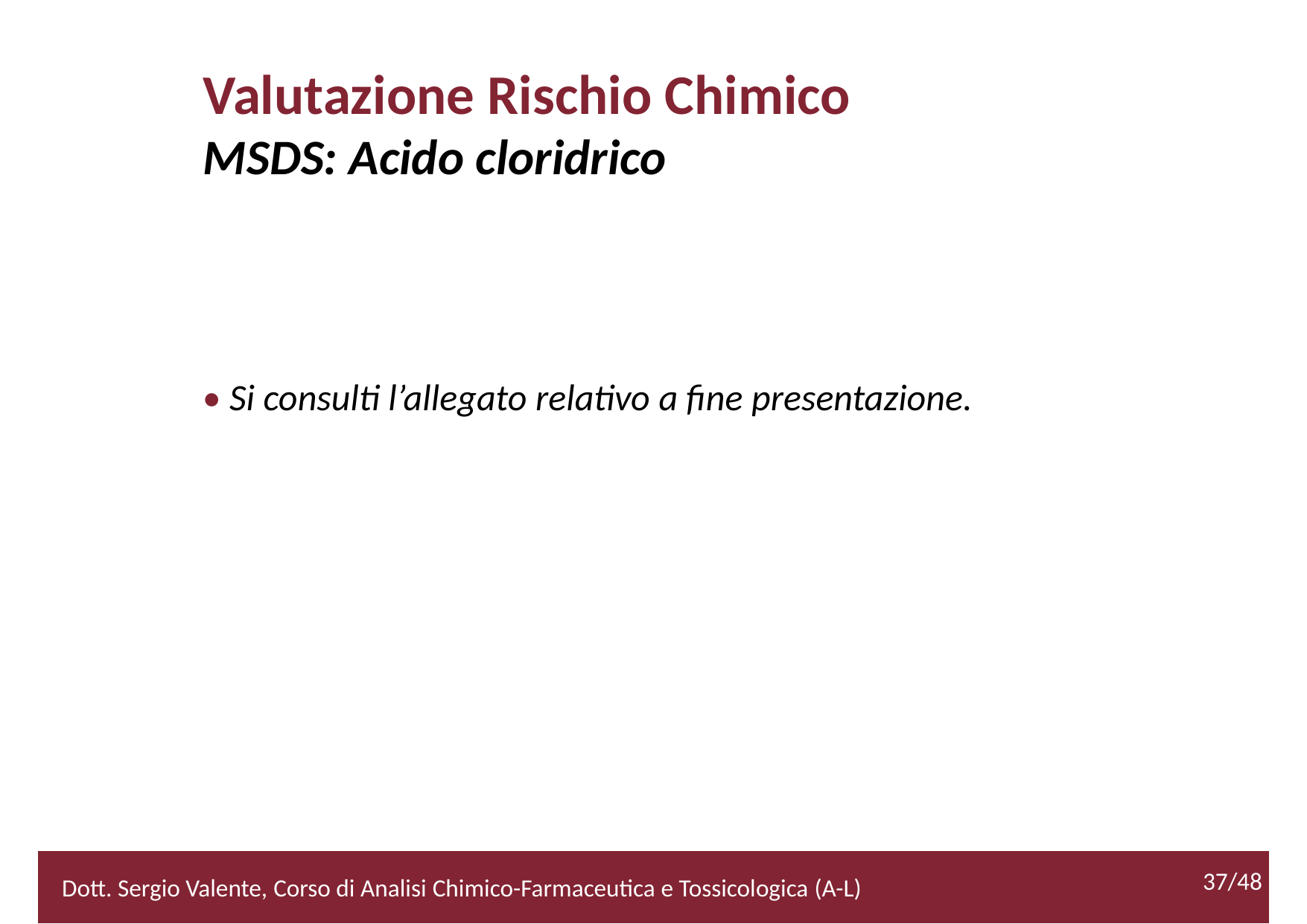

Valutazione Rischio Chimico
MSDS: Acido cloridrico
• Si consulti l’allegato relativo a fine presentazione.

37/48
2/52
Dott. Sergio Valente, Corso di Analisi Chimico-Farmaceutica e Tossicologica (A-L)